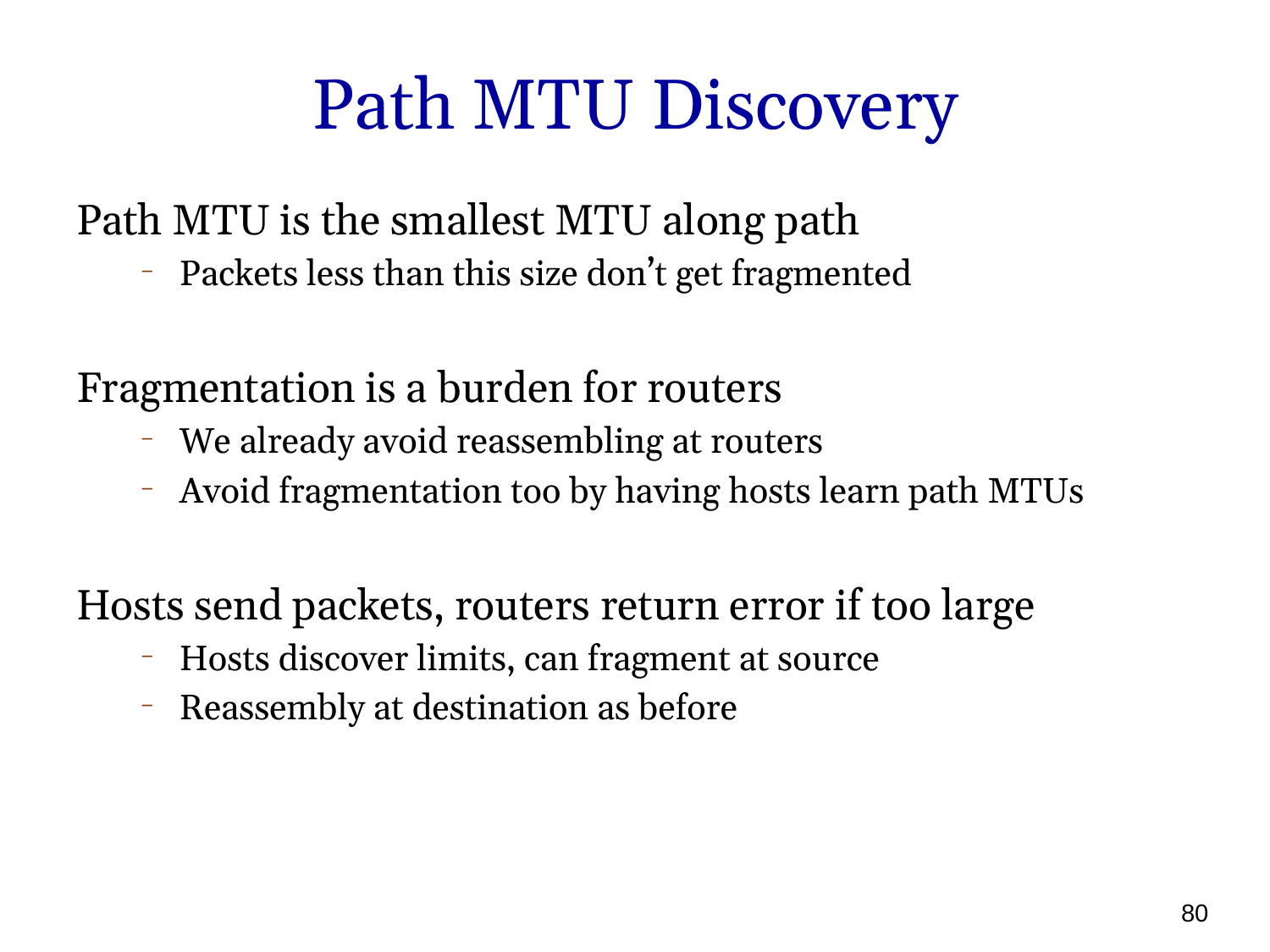

# Path MTU Discovery
Path MTU is the smallest MTU along path
Packets less than this size don’t get fragmented

Fragmentation is a burden for routers
We already avoid reassembling at routers
Avoid fragmentation too by having hosts learn path MTUs

Hosts send packets, routers return error if too large
Hosts discover limits, can fragment at source
Reassembly at destination as before
80